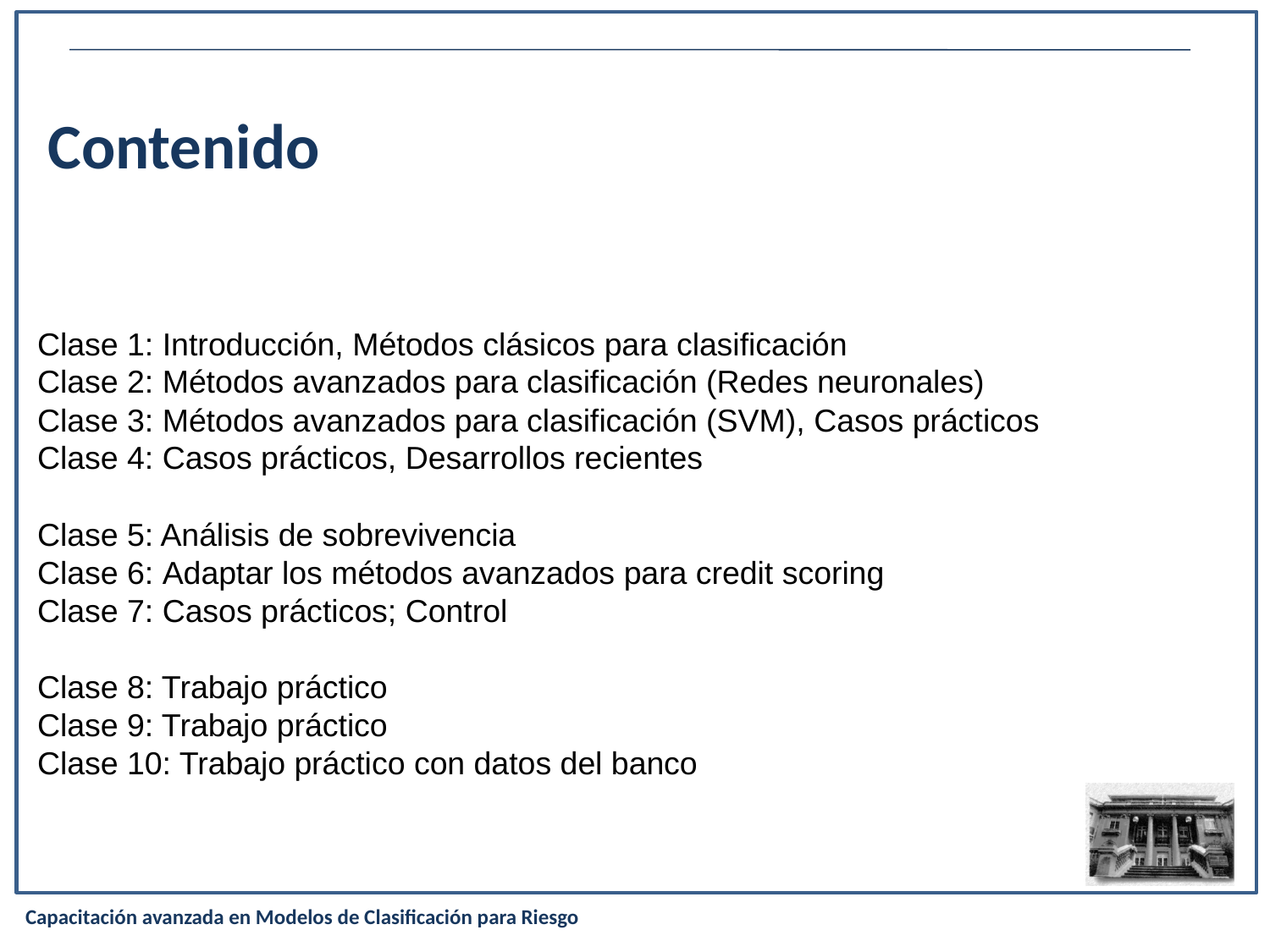

Contenido
Clase 1: Introducción, Métodos clásicos para clasificación
Clase 2: Métodos avanzados para clasificación (Redes neuronales)
Clase 3: Métodos avanzados para clasificación (SVM), Casos prácticos
Clase 4: Casos prácticos, Desarrollos recientes

Clase 5: Análisis de sobrevivencia
Clase 6: Adaptar los métodos avanzados para credit scoring
Clase 7: Casos prácticos; Control

Clase 8: Trabajo práctico
Clase 9: Trabajo práctico
Clase 10: Trabajo práctico con datos del banco